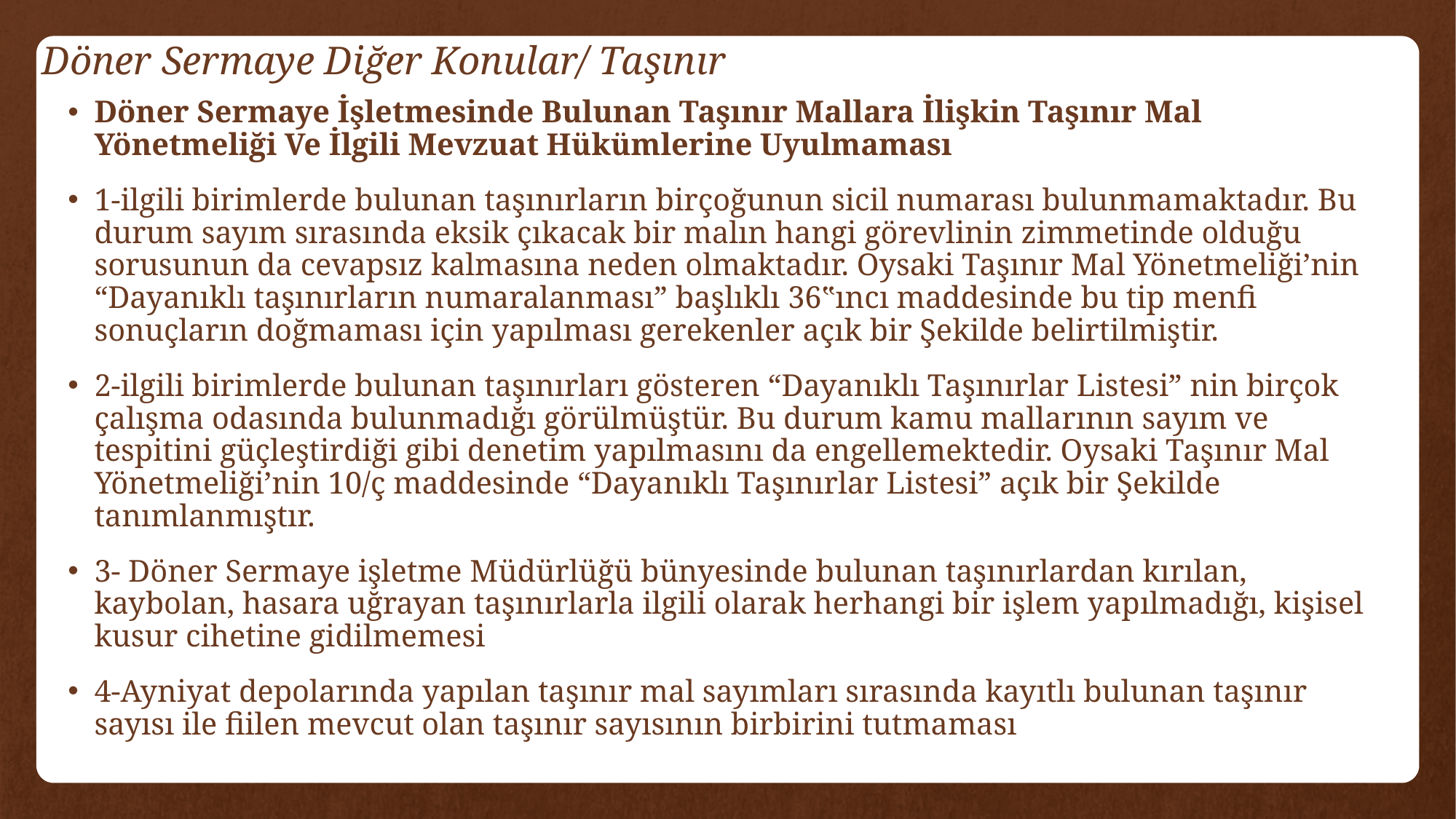

# Döner Sermaye Diğer Konular/ Taşınır
Döner Sermaye İşletmesinde Bulunan Taşınır Mallara İlişkin Taşınır Mal Yönetmeliği Ve İlgili Mevzuat Hükümlerine Uyulmaması
1-ilgili birimlerde bulunan taşınırların birçoğunun sicil numarası bulunmamaktadır. Bu durum sayım sırasında eksik çıkacak bir malın hangi görevlinin zimmetinde olduğu sorusunun da cevapsız kalmasına neden olmaktadır. Oysaki Taşınır Mal Yönetmeliği’nin “Dayanıklı taşınırların numaralanması” başlıklı 36‟ıncı maddesinde bu tip menfi sonuçların doğmaması için yapılması gerekenler açık bir Şekilde belirtilmiştir.
2-ilgili birimlerde bulunan taşınırları gösteren “Dayanıklı Taşınırlar Listesi” nin birçok çalışma odasında bulunmadığı görülmüştür. Bu durum kamu mallarının sayım ve tespitini güçleştirdiği gibi denetim yapılmasını da engellemektedir. Oysaki Taşınır Mal Yönetmeliği’nin 10/ç maddesinde “Dayanıklı Taşınırlar Listesi” açık bir Şekilde tanımlanmıştır.
3- Döner Sermaye işletme Müdürlüğü bünyesinde bulunan taşınırlardan kırılan, kaybolan, hasara uğrayan taşınırlarla ilgili olarak herhangi bir işlem yapılmadığı, kişisel kusur cihetine gidilmemesi
4-Ayniyat depolarında yapılan taşınır mal sayımları sırasında kayıtlı bulunan taşınır sayısı ile fiilen mevcut olan taşınır sayısının birbirini tutmaması